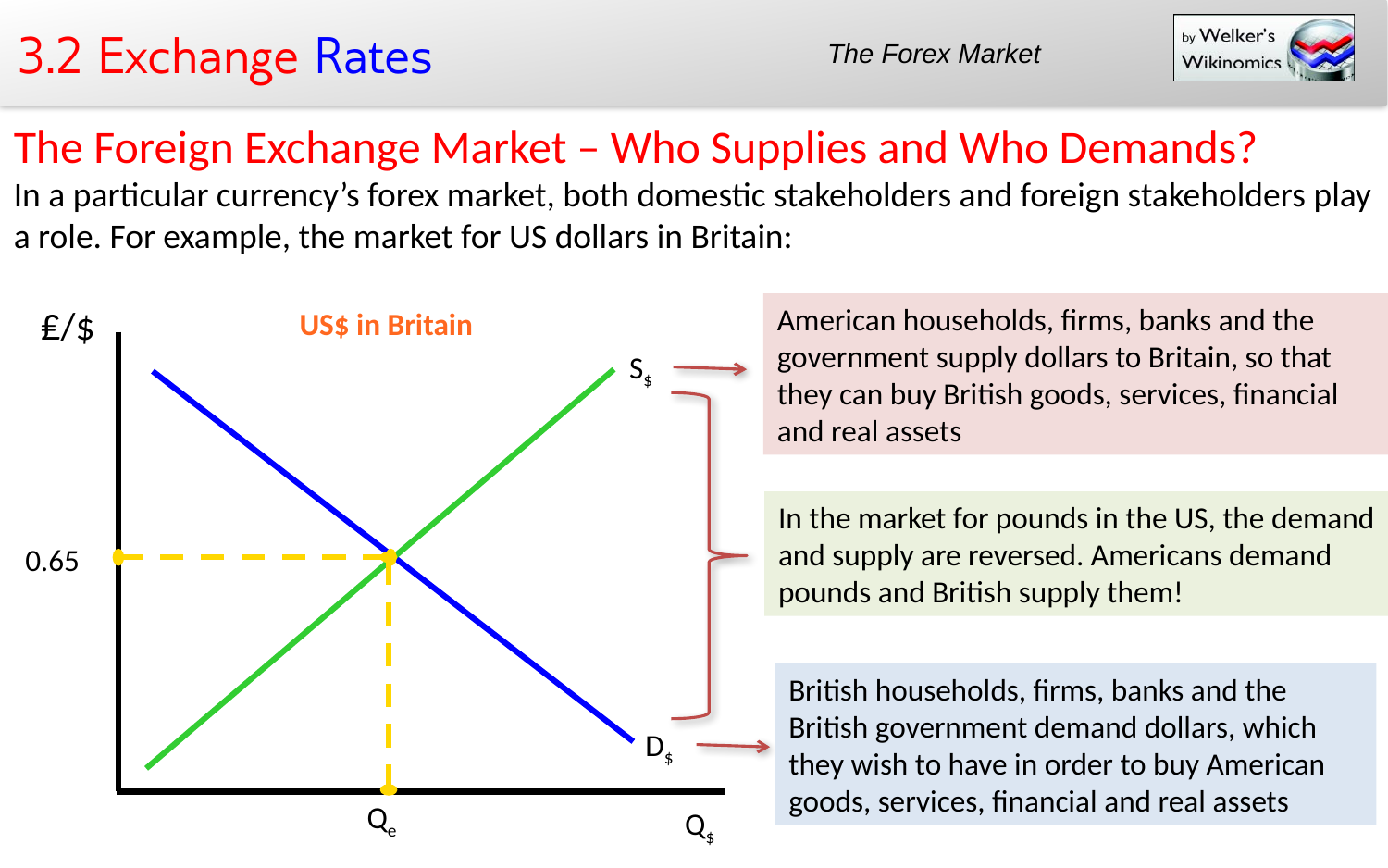

The Forex Market
The Foreign Exchange Market – Who Supplies and Who Demands?
In a particular currency’s forex market, both domestic stakeholders and foreign stakeholders play a role. For example, the market for US dollars in Britain:
American households, firms, banks and the government supply dollars to Britain, so that they can buy British goods, services, financial and real assets
₤/$
US$ in Britain
S$
0.65
D$
Qe
Q$

In the market for pounds in the US, the demand and supply are reversed. Americans demand pounds and British supply them!
British households, firms, banks and the British government demand dollars, which they wish to have in order to buy American goods, services, financial and real assets